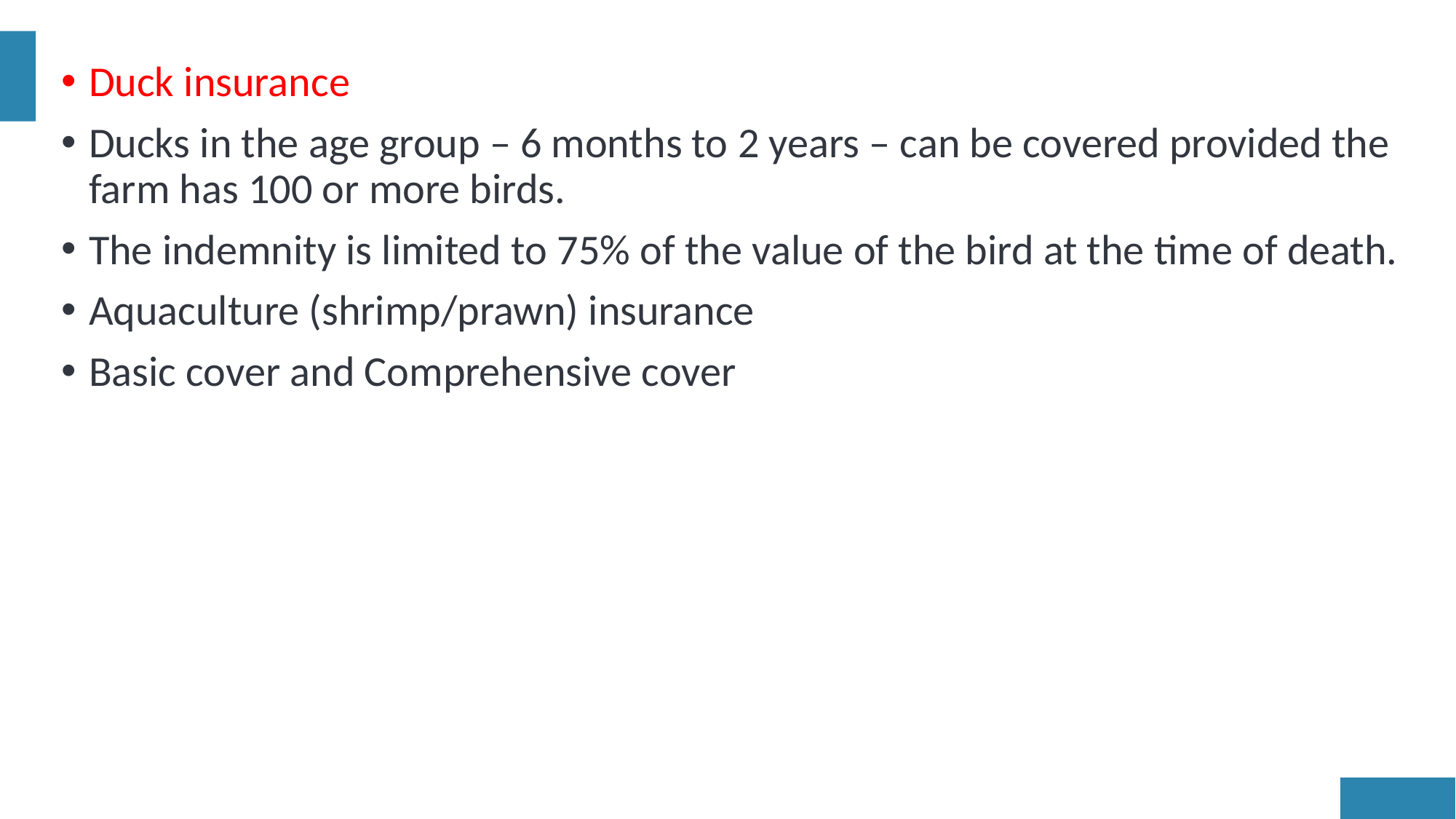

Duck insurance
Ducks in the age group – 6 months to 2 years – can be covered provided the farm has 100 or more birds.
The indemnity is limited to 75% of the value of the bird at the time of death.
Aquaculture (shrimp/prawn) insurance
Basic cover and Comprehensive cover